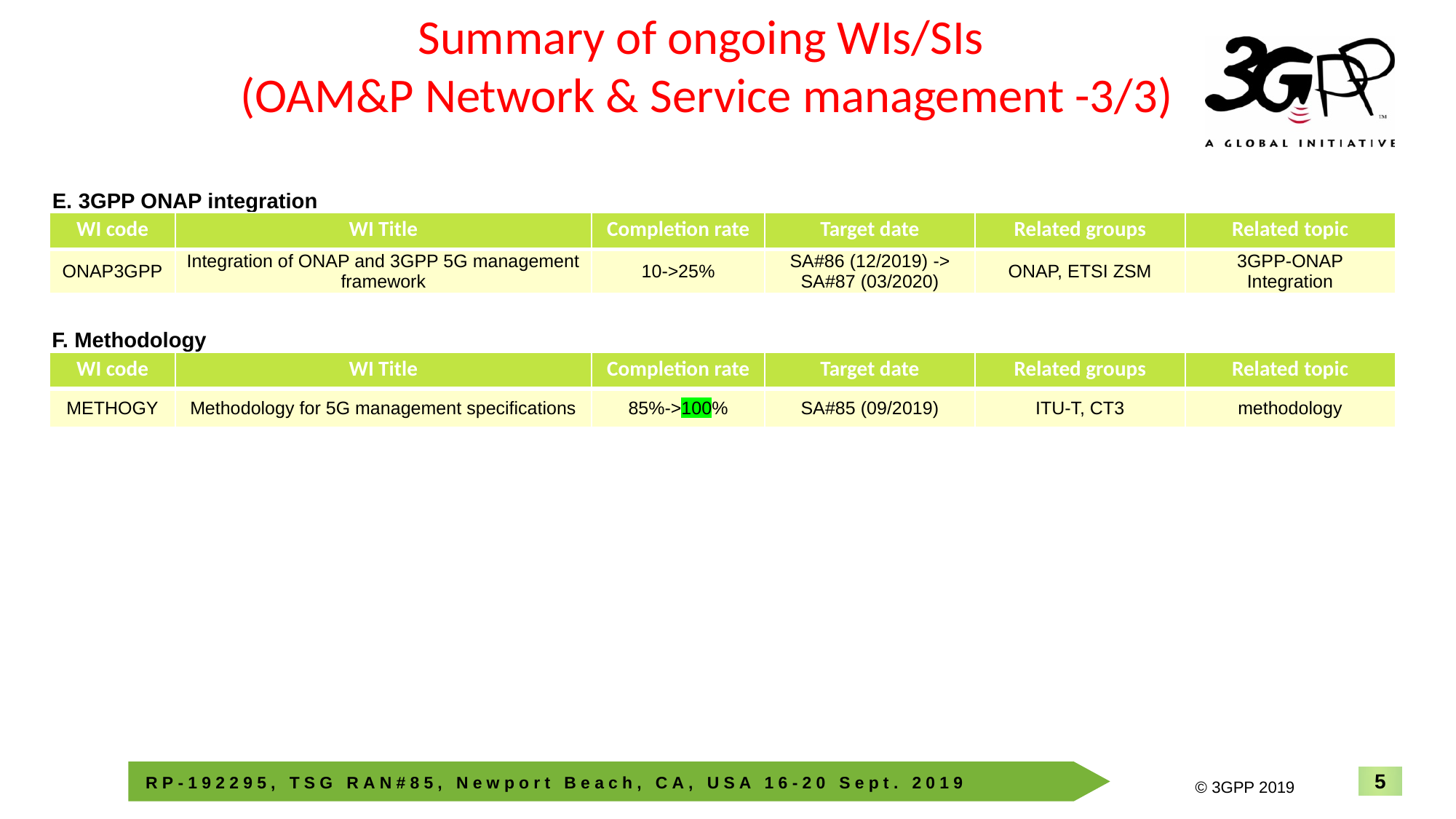

Summary of ongoing WIs/SIs
(OAM&P Network & Service management -3/3)
E. 3GPP ONAP integration
| WI code | WI Title | Completion rate | Target date | Related groups | Related topic |
| --- | --- | --- | --- | --- | --- |
| ONAP3GPP | Integration of ONAP and 3GPP 5G management framework | 10->25% | SA#86 (12/2019) -> SA#87 (03/2020) | ONAP, ETSI ZSM | 3GPP-ONAP Integration |
F. Methodology
| WI code | WI Title | Completion rate | Target date | Related groups | Related topic |
| --- | --- | --- | --- | --- | --- |
| METHOGY | Methodology for 5G management specifications | 85%->100% | SA#85 (09/2019) | ITU-T, CT3 | methodology |